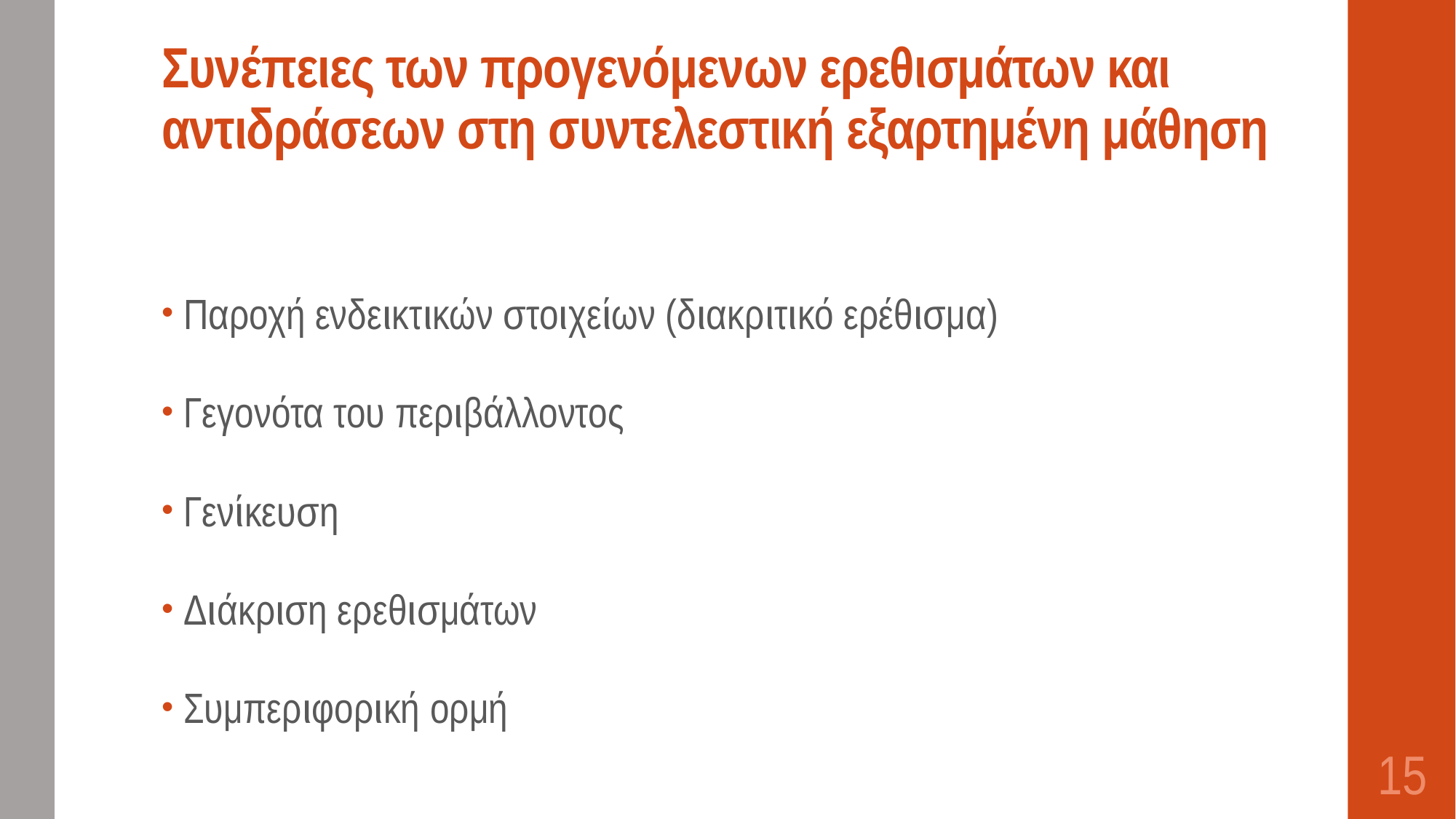

# Συνέπειες των προγενόμενων ερεθισμάτων και αντιδράσεων στη συντελεστική εξαρτημένη μάθηση
Παροχή ενδεικτικών στοιχείων (διακριτικό ερέθισμα)
Γεγονότα του περιβάλλοντος
Γενίκευση
Διάκριση ερεθισμάτων
Συμπεριφορική ορμή
15